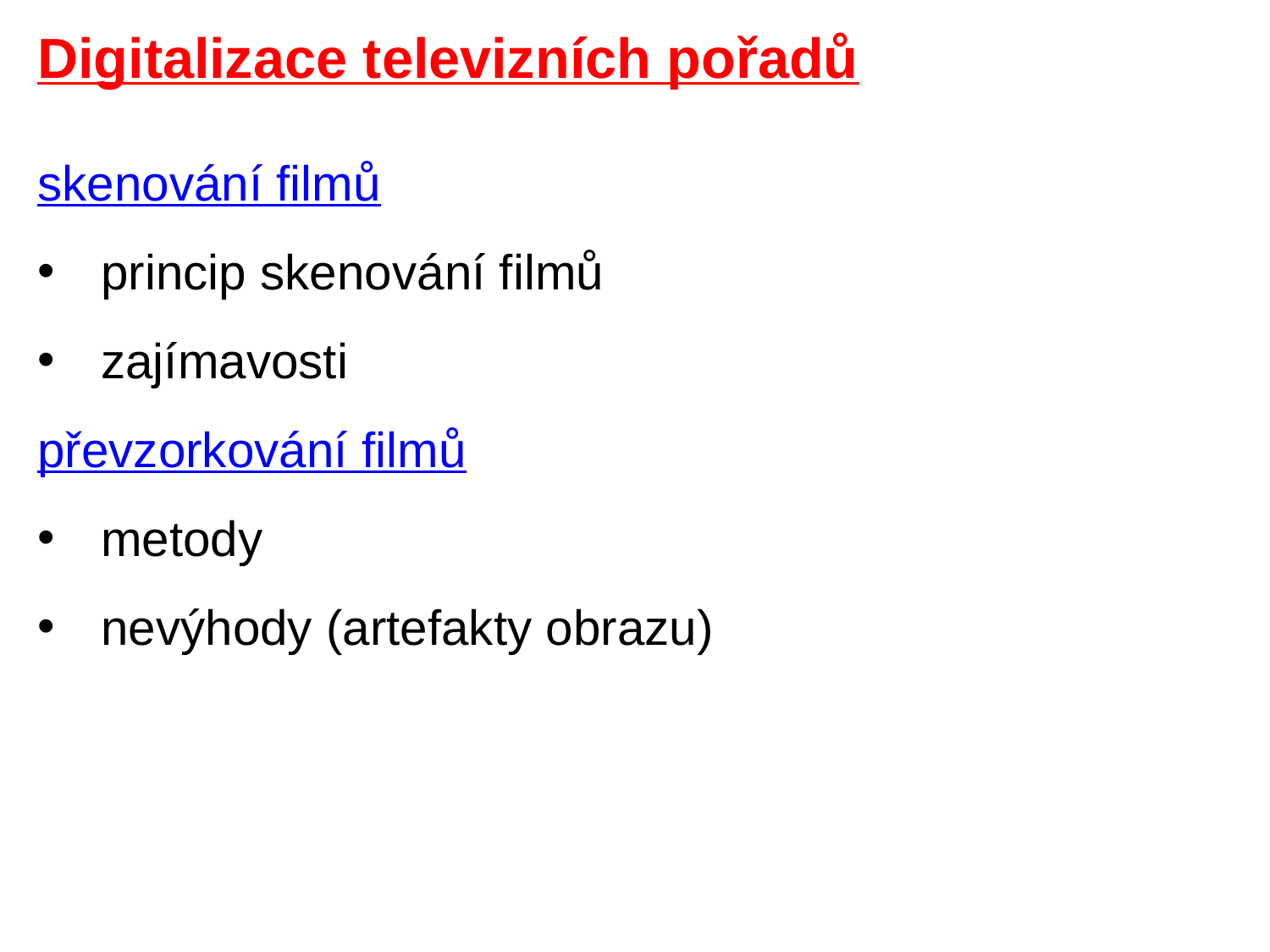

Digitalizace televizních pořadů
skenování filmů
princip skenování filmů
zajímavosti
převzorkování filmů
metody
nevýhody (artefakty obrazu)